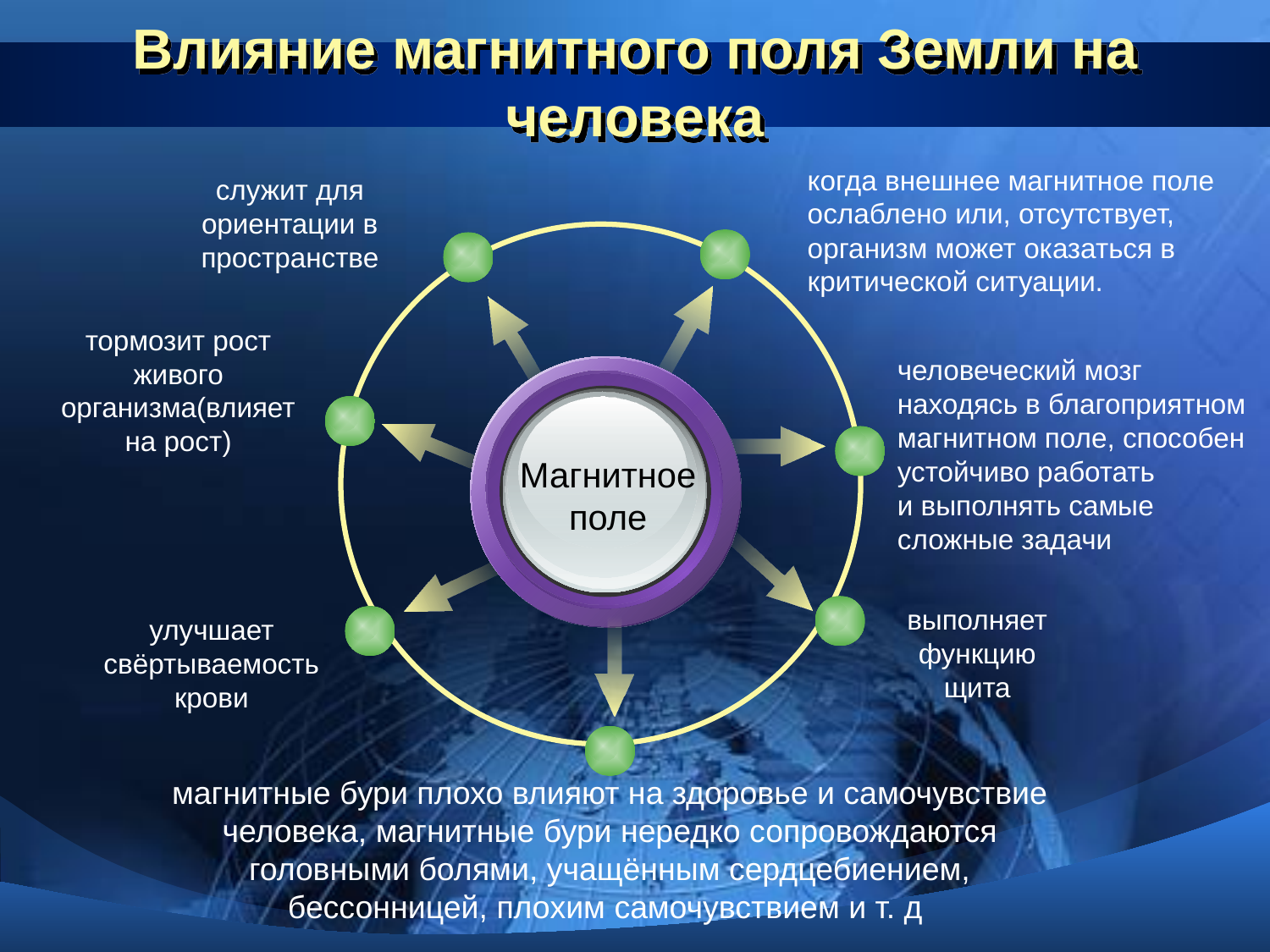

# Влияние магнитного поля Земли на человека
когда внешнее магнитное поле ослаблено или, отсутствует, организм может оказаться в критической ситуации.
служит для ориентации в пространстве

тормозит рост живого организма(влияет на рост)

человеческий мозг находясь в благоприятном
магнитном поле, способен устойчиво работать
и выполнять самые сложные задачи

Магнитное поле

выполняет функцию щита
улучшает свёртываемость крови

магнитные бури плохо влияют на здоровье и самочувствие человека, магнитные бури нередко сопровождаются головными болями, учащённым сердцебиением, бессонницей, плохим самочувствием и т. д